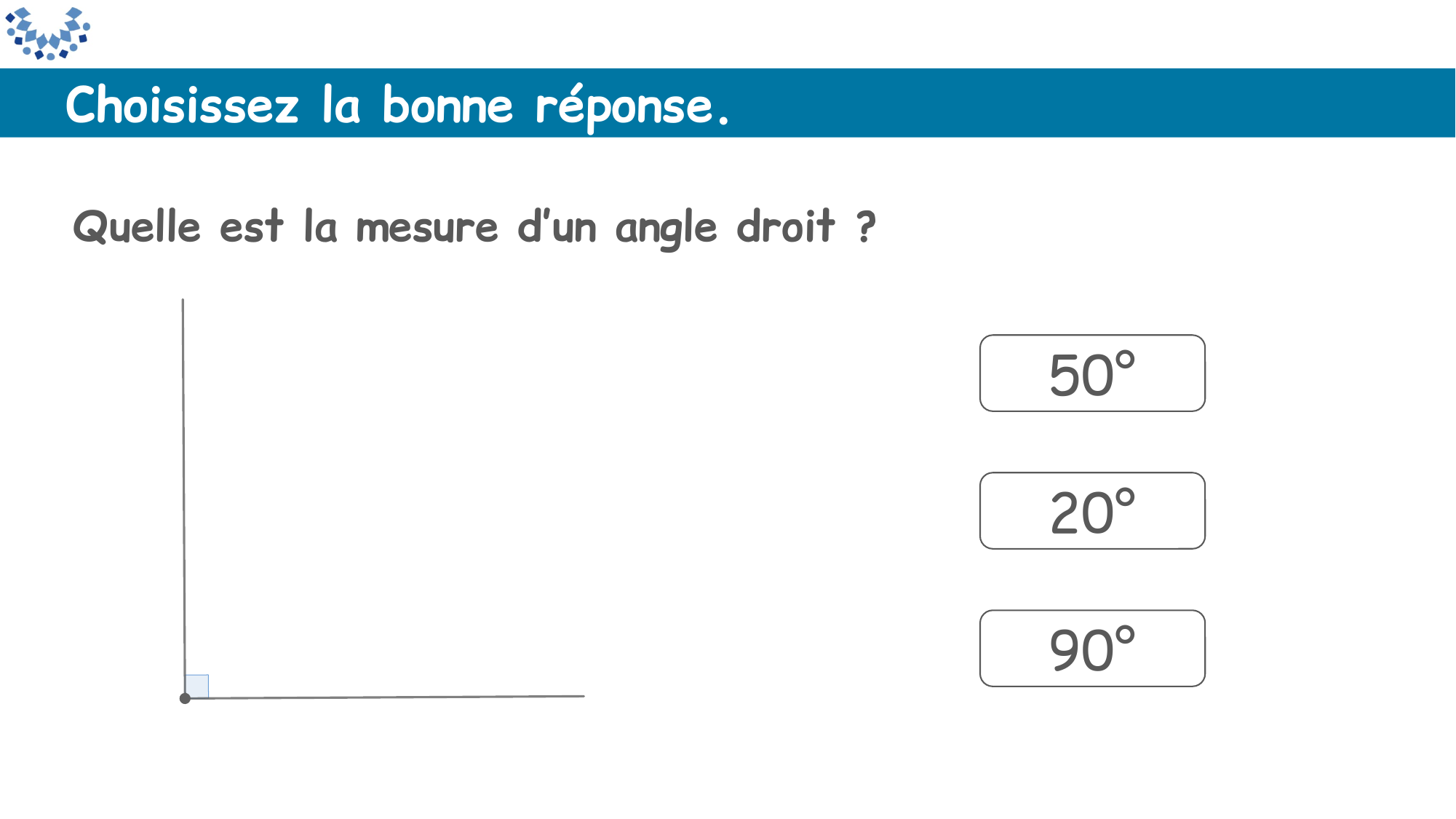

Choisissez la bonne réponse.
Quelle est la mesure d’un angle droit ?

50°

20°
90°